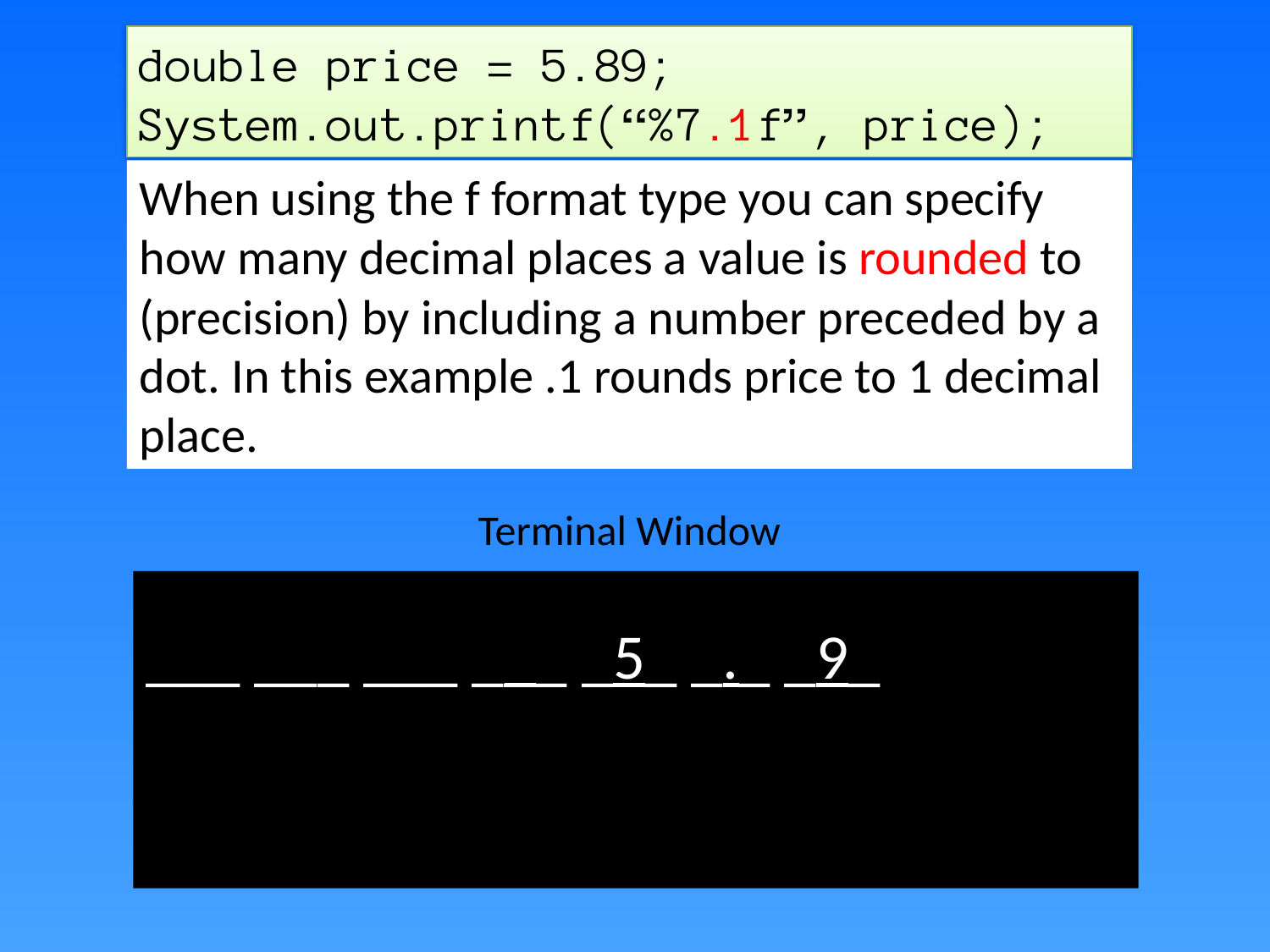

double price = 5.89;
System.out.printf(“%7.1f”, price);
When using the f format type you can specify how many decimal places a value is rounded to (precision) by including a number preceded by a dot. In this example .1 rounds price to 1 decimal place.
Terminal Window

___ ___ ___ ___ _5_ _._ _9_

F